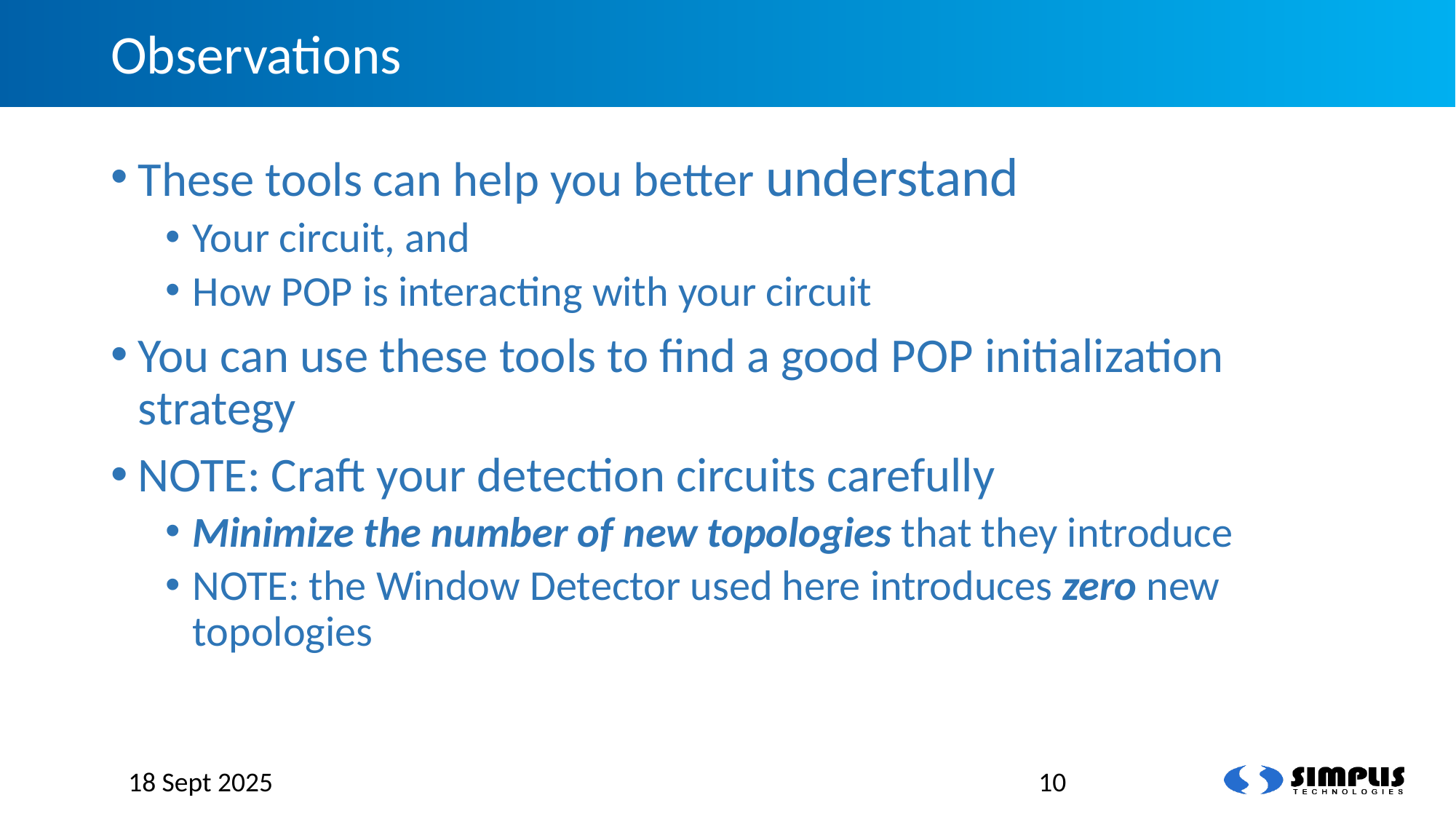

# Observations
These tools can help you better understand
Your circuit, and
How POP is interacting with your circuit
You can use these tools to find a good POP initialization strategy
NOTE: Craft your detection circuits carefully
Minimize the number of new topologies that they introduce
NOTE: the Window Detector used here introduces zero new topologies
18 Sept 2025
10